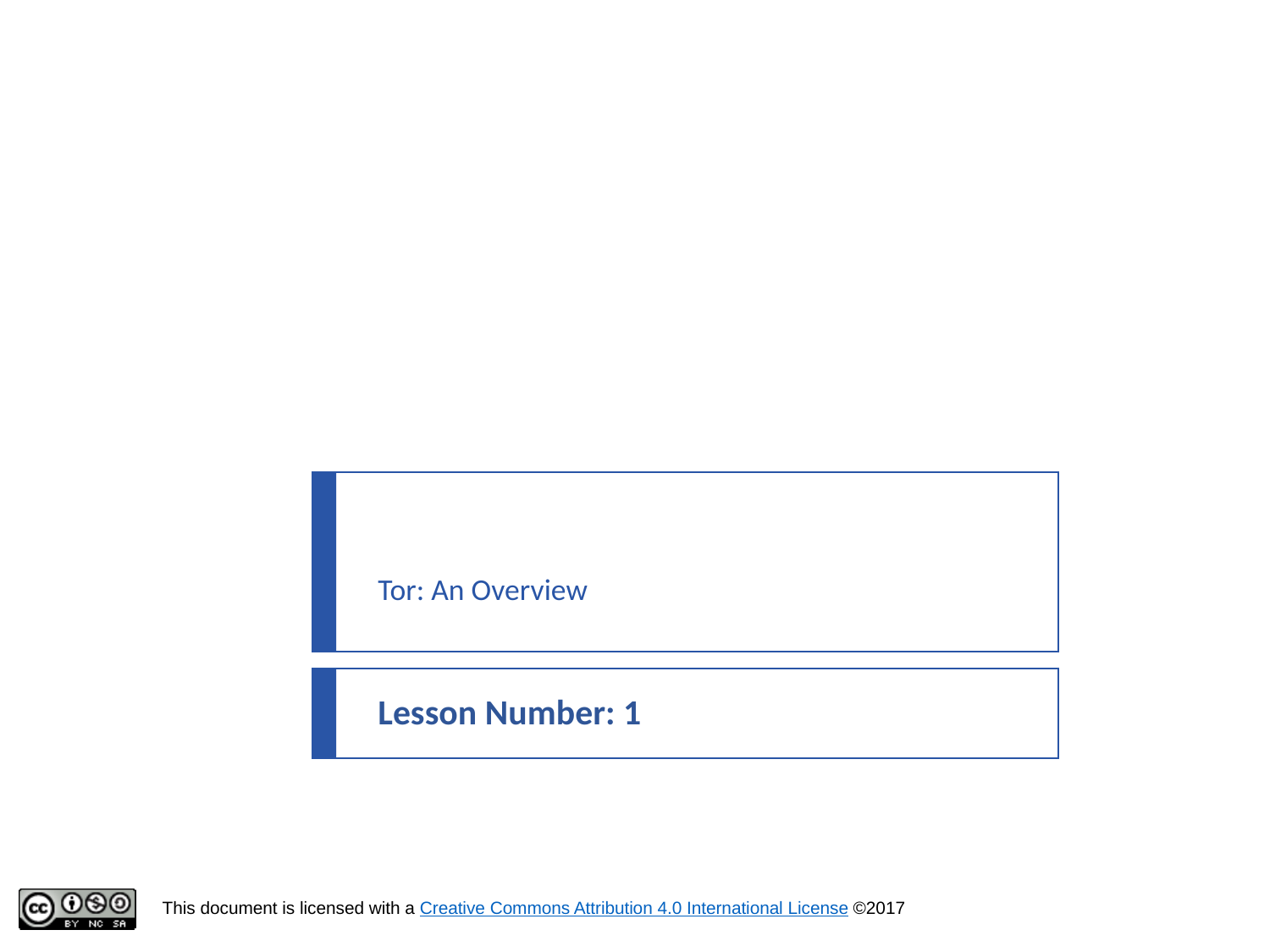

# Tor: An Overview
Lesson Number: 1